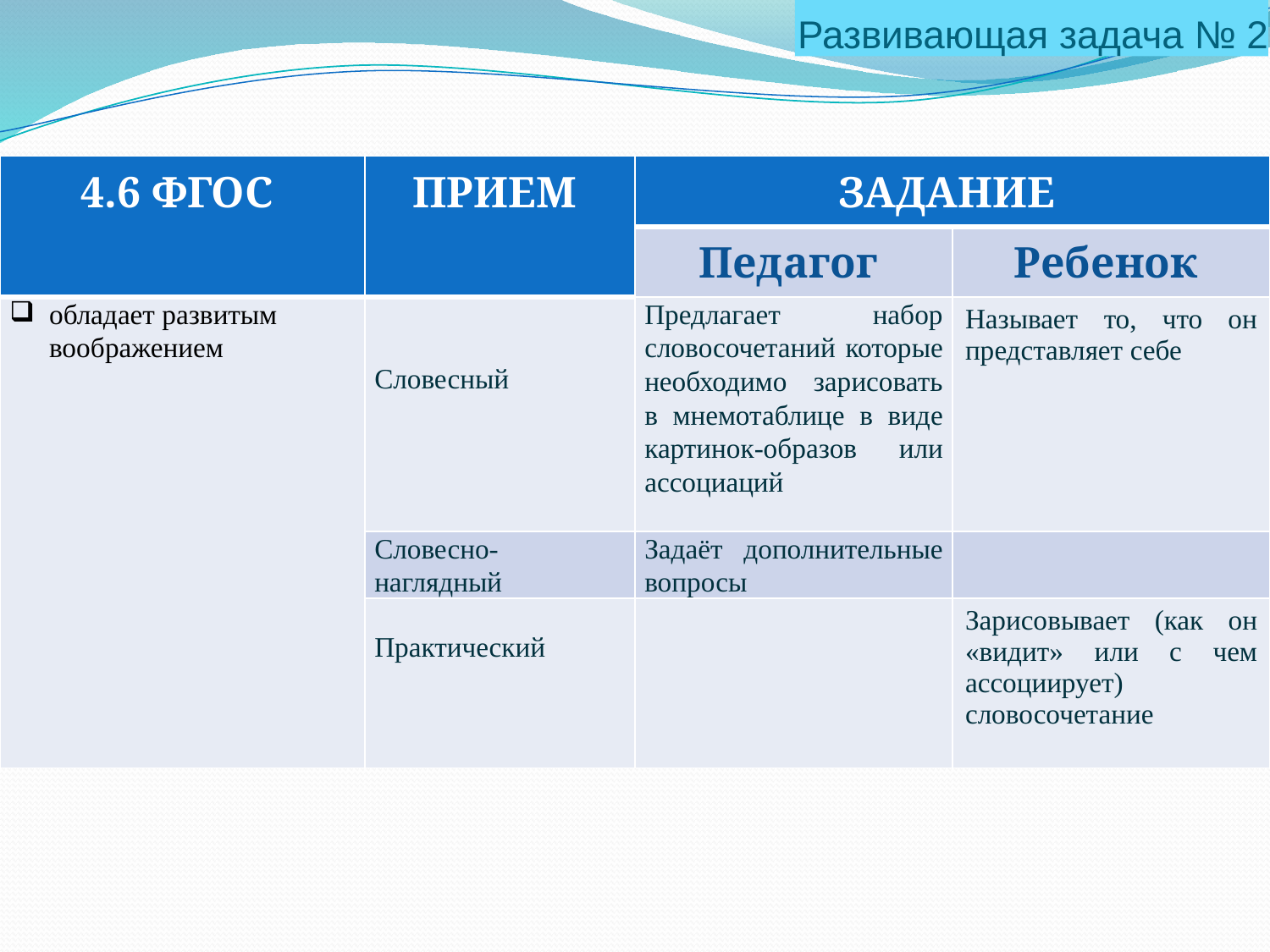

Развивающая задача № 2
| 4.6 ФГОС | ПРИЕМ | ЗАДАНИЕ |  |
| --- | --- | --- | --- |
|  |  | Педагог | Ребенок |
| обладает развитым воображением | Словесный | Предлагает набор словосочетаний которые необходимо зарисовать в мнемотаблице в виде картинок-образов или ассоциаций | Называет то, что он представляет себе |
|  | Словесно-наглядный | Задаёт дополнительные вопросы |  |
|  | Практический |  | Зарисовывает (как он «видит» или с чем ассоциирует) словосочетание |